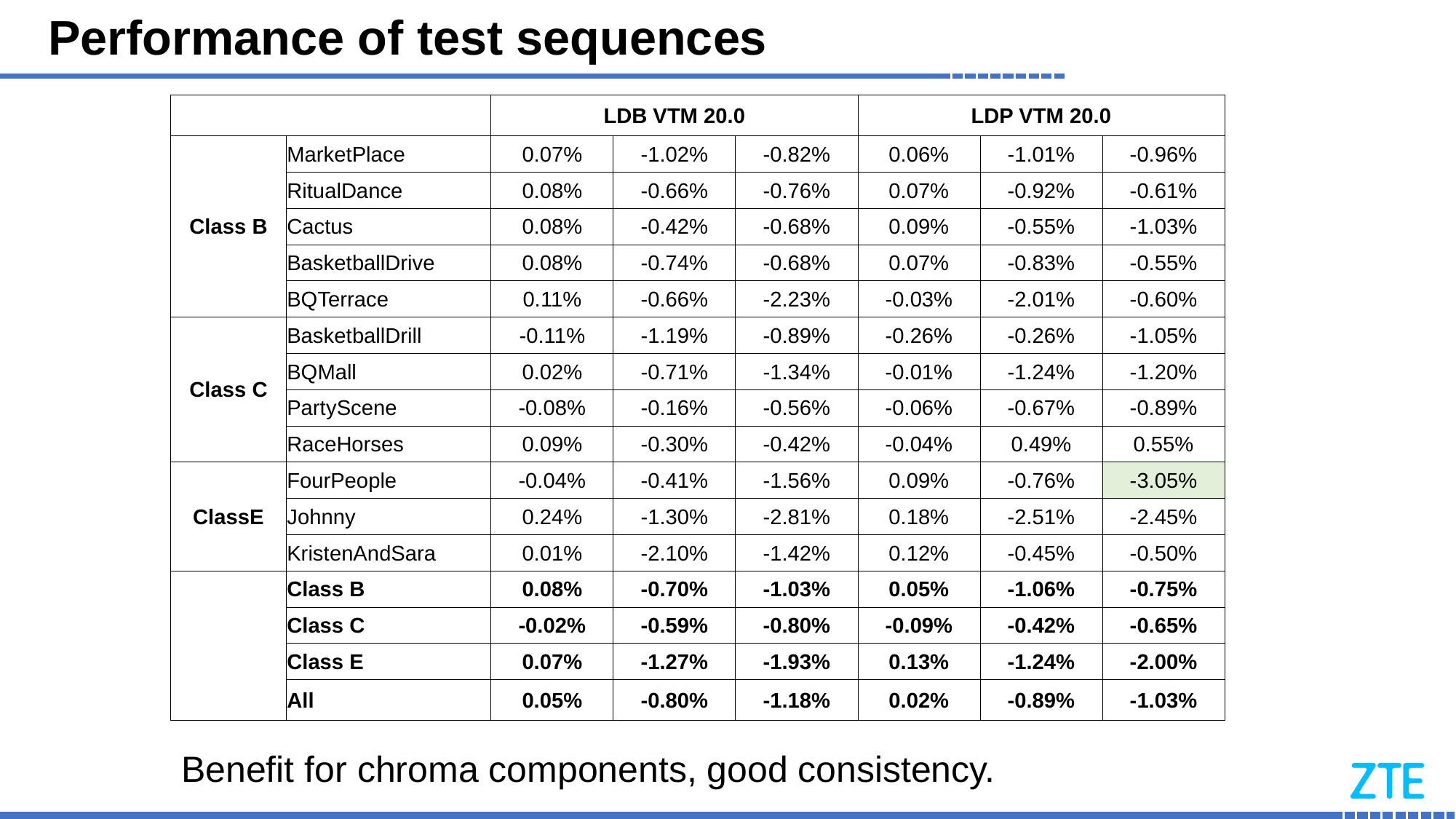

Performance of test sequences
|  |  | LDB VTM 20.0 |  |  | LDP VTM 20.0 |  |  |
| --- | --- | --- | --- | --- | --- | --- | --- |
| Class B | MarketPlace | 0.07% | -1.02% | -0.82% | 0.06% | -1.01% | -0.96% |
|  | RitualDance | 0.08% | -0.66% | -0.76% | 0.07% | -0.92% | -0.61% |
|  | Cactus | 0.08% | -0.42% | -0.68% | 0.09% | -0.55% | -1.03% |
|  | BasketballDrive | 0.08% | -0.74% | -0.68% | 0.07% | -0.83% | -0.55% |
|  | BQTerrace | 0.11% | -0.66% | -2.23% | -0.03% | -2.01% | -0.60% |
| Class C | BasketballDrill | -0.11% | -1.19% | -0.89% | -0.26% | -0.26% | -1.05% |
|  | BQMall | 0.02% | -0.71% | -1.34% | -0.01% | -1.24% | -1.20% |
|  | PartyScene | -0.08% | -0.16% | -0.56% | -0.06% | -0.67% | -0.89% |
|  | RaceHorses | 0.09% | -0.30% | -0.42% | -0.04% | 0.49% | 0.55% |
| ClassE | FourPeople | -0.04% | -0.41% | -1.56% | 0.09% | -0.76% | -3.05% |
|  | Johnny | 0.24% | -1.30% | -2.81% | 0.18% | -2.51% | -2.45% |
|  | KristenAndSara | 0.01% | -2.10% | -1.42% | 0.12% | -0.45% | -0.50% |
|  | Class B | 0.08% | -0.70% | -1.03% | 0.05% | -1.06% | -0.75% |
|  | Class C | -0.02% | -0.59% | -0.80% | -0.09% | -0.42% | -0.65% |
|  | Class E | 0.07% | -1.27% | -1.93% | 0.13% | -1.24% | -2.00% |
|  | All | 0.05% | -0.80% | -1.18% | 0.02% | -0.89% | -1.03% |
Benefit for chroma components, good consistency.